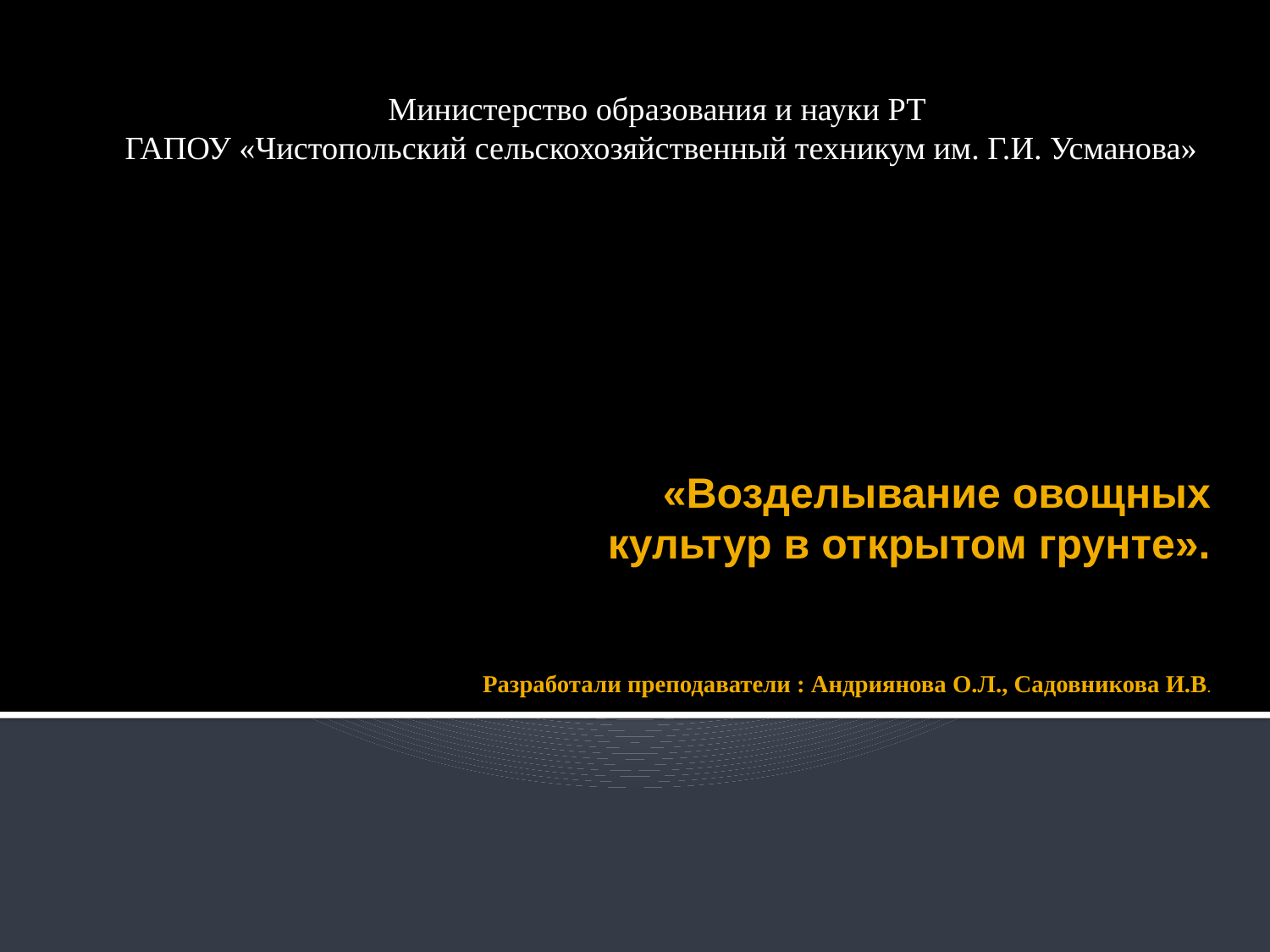

Министерство образования и науки РТ
ГАПОУ «Чистопольский сельскохозяйственный техникум им. Г.И. Усманова»
# «Возделывание овощных культур в открытом грунте». Разработали преподаватели : Андриянова О.Л., Садовникова И.В.